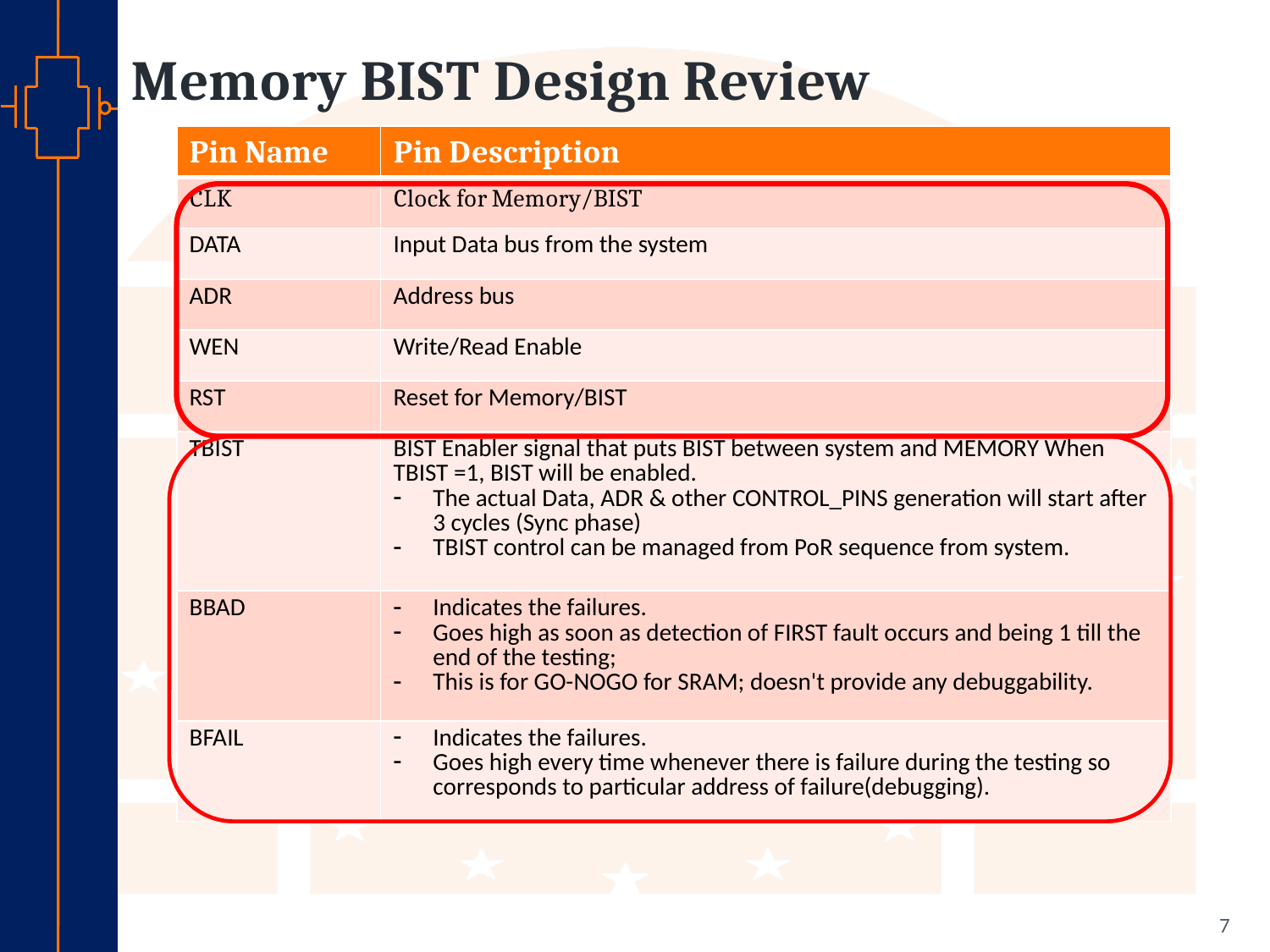

# Memory BIST Design Review

| Pin Name | Pin Description |
| --- | --- |
| CLK | Clock for Memory/BIST |
| DATA | Input Data bus from the system |
| ADR | Address bus |
| WEN | Write/Read Enable |
| RST | Reset for Memory/BIST |
| TBIST | BIST Enabler signal that puts BIST between system and MEMORY When TBIST =1, BIST will be enabled. The actual Data, ADR & other CONTROL\_PINS generation will start after 3 cycles (Sync phase) TBIST control can be managed from PoR sequence from system. |
| BBAD | Indicates the failures. Goes high as soon as detection of FIRST fault occurs and being 1 till the end of the testing; This is for GO-NOGO for SRAM; doesn't provide any debuggability. |
| BFAIL | Indicates the failures. Goes high every time whenever there is failure during the testing so corresponds to particular address of failure(debugging). |

7